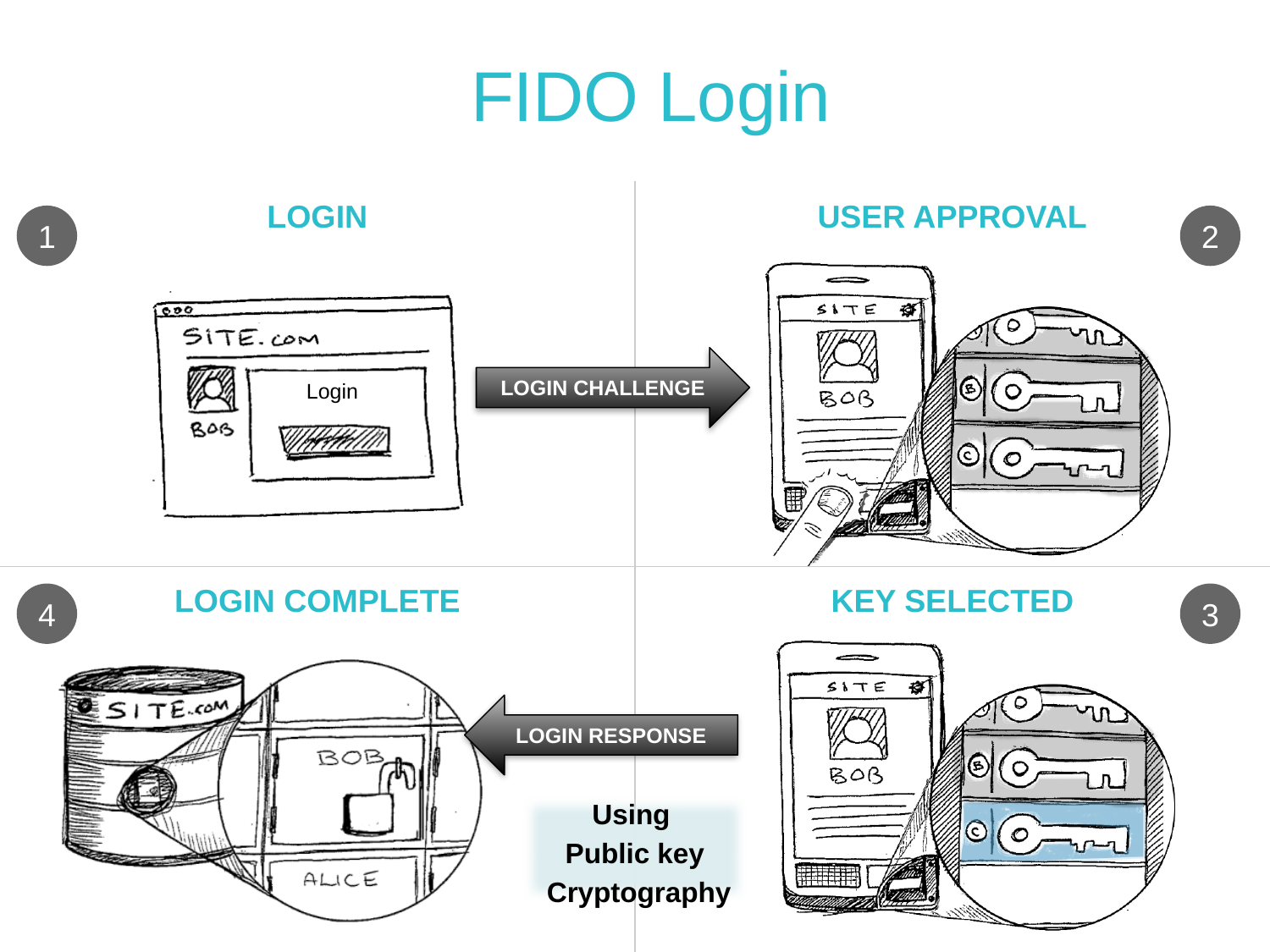

# FIDO Login

LOGIN
USER APPROVAL

1
2

LOGIN CHALLENGE
Login
LOGIN COMPLETE
KEY SELECTED
4
3

LOGIN RESPONSE
Using
Public key
 Cryptography